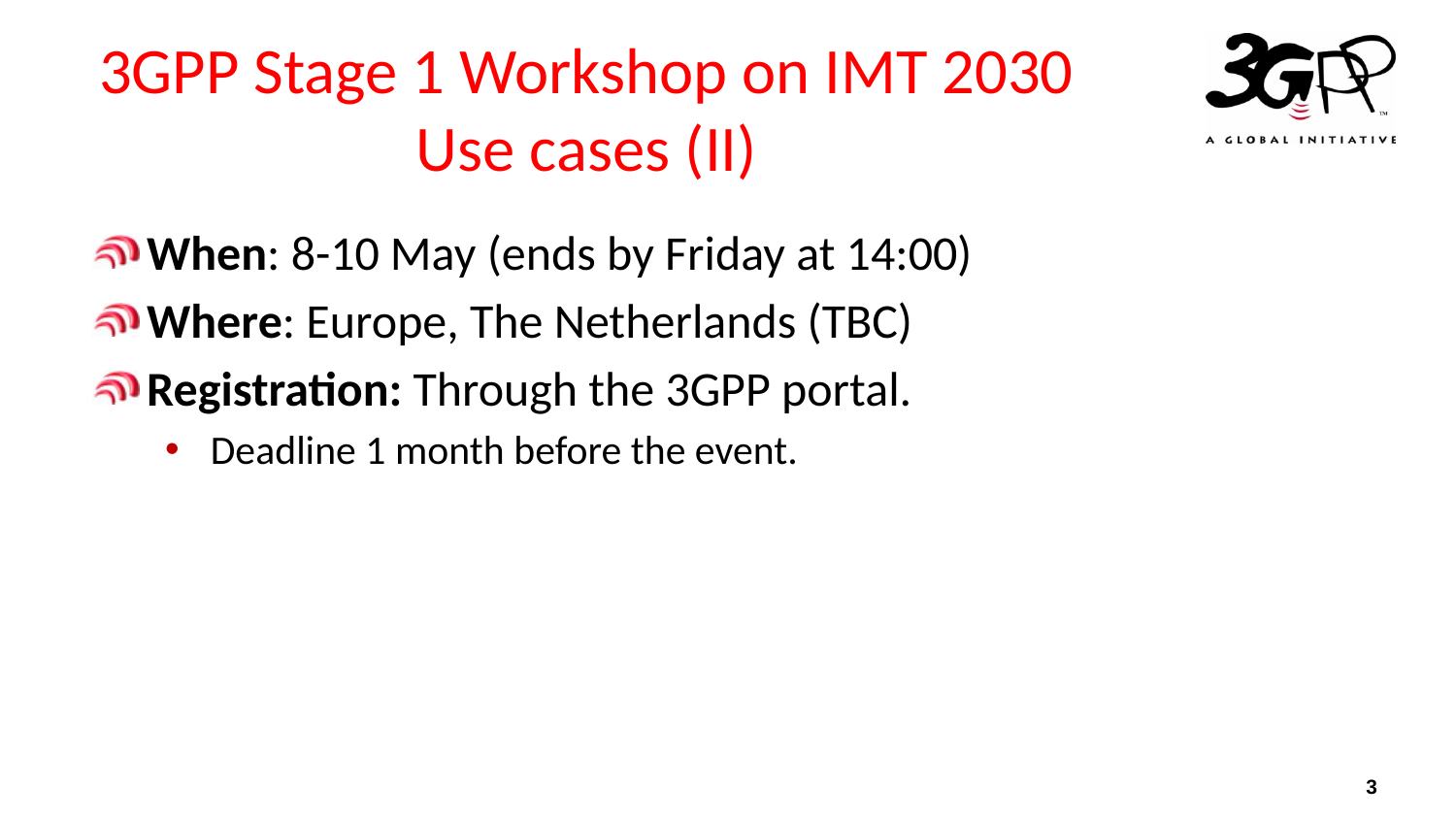

# 3GPP Stage 1 Workshop on IMT 2030 Use cases (II)
When: 8-10 May (ends by Friday at 14:00)
Where: Europe, The Netherlands (TBC)
Registration: Through the 3GPP portal.
Deadline 1 month before the event.